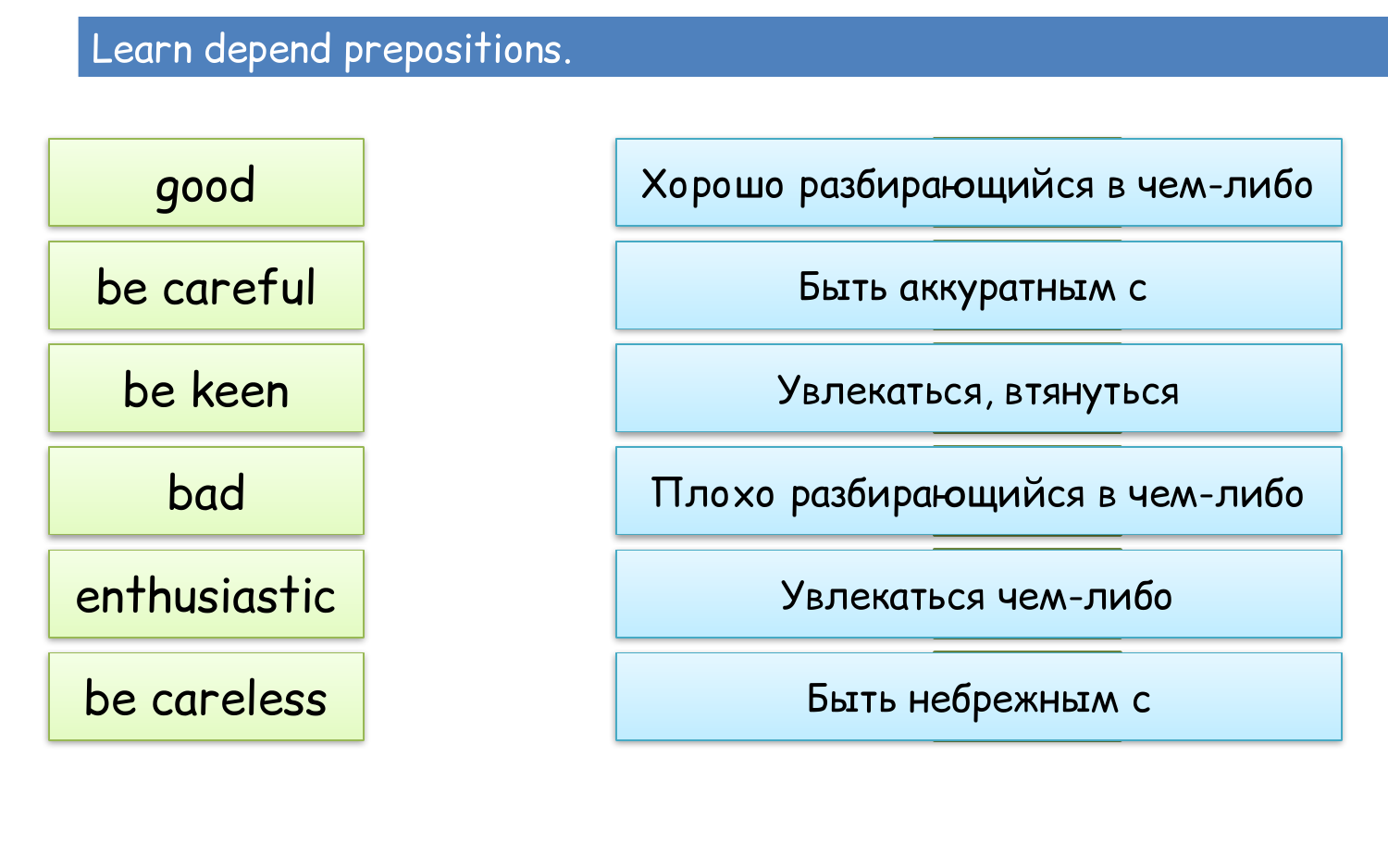

Learn depend prepositions.
good
Хорошо разбирающийся в чем-либо
with
be careful
Быть аккуратным с
at
be keen
Увлекаться, втянуться
at
bad
Плохо разбирающийся в чем-либо
on
enthusiastic
Увлекаться чем-либо
with
be careless
Быть небрежным с
about